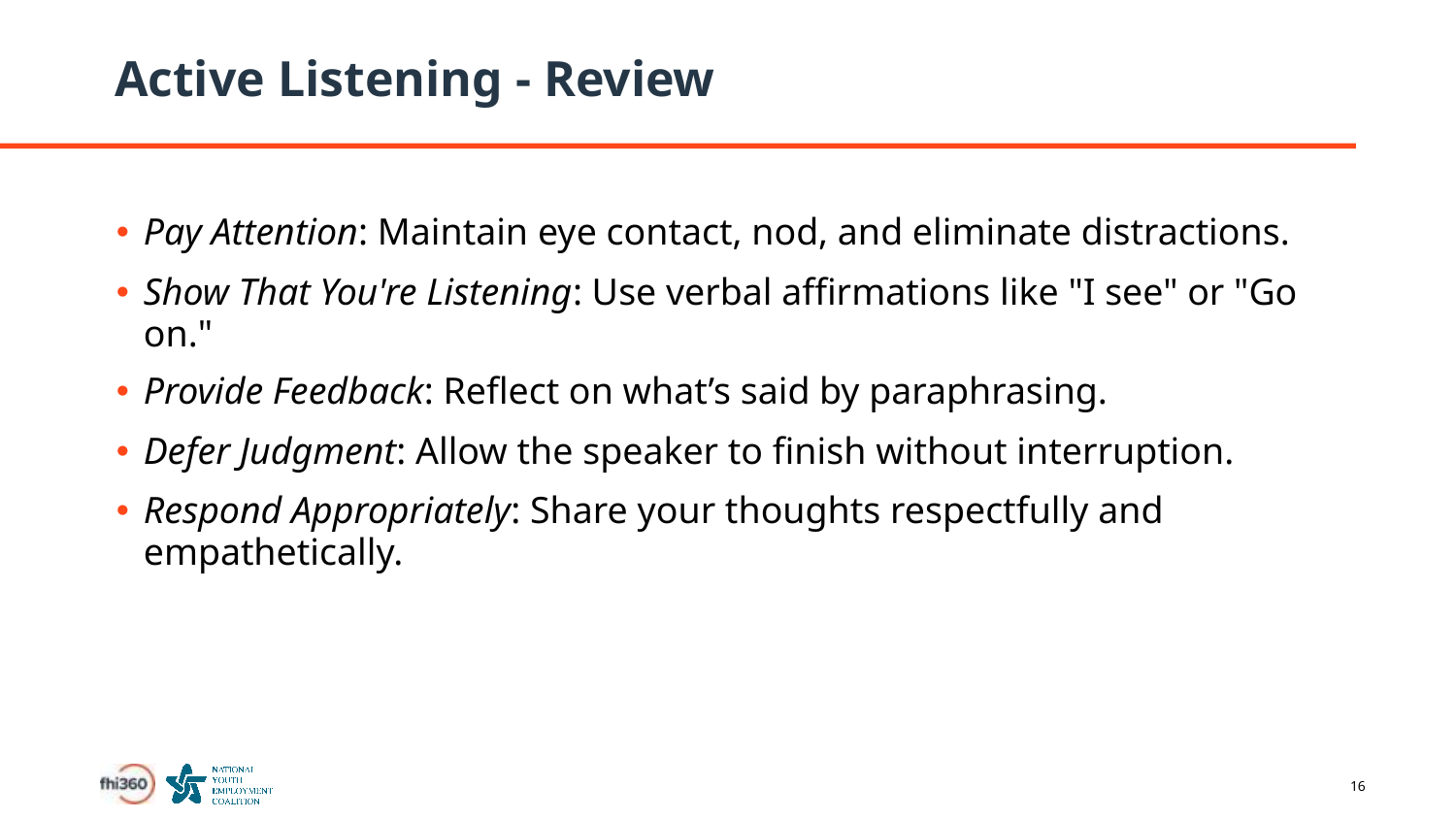

# Active Listening - Review
Pay Attention: Maintain eye contact, nod, and eliminate distractions.
Show That You're Listening: Use verbal affirmations like "I see" or "Go on."

Provide Feedback: Reflect on what’s said by paraphrasing.
Defer Judgment: Allow the speaker to finish without interruption.
Respond Appropriately: Share your thoughts respectfully and empathetically.